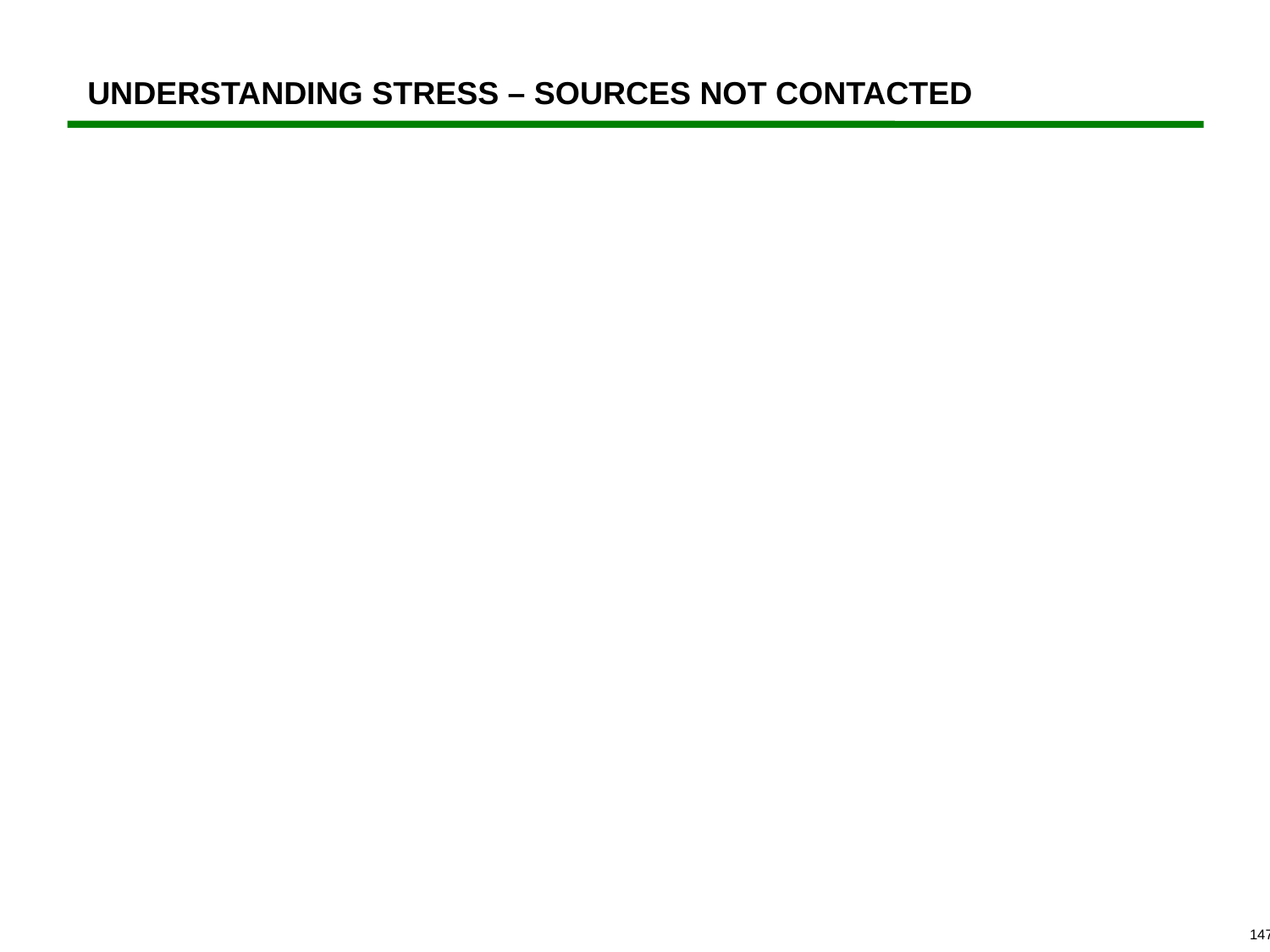

# UNDERSTANDING STRESS – SOURCES NOT CONTACTED